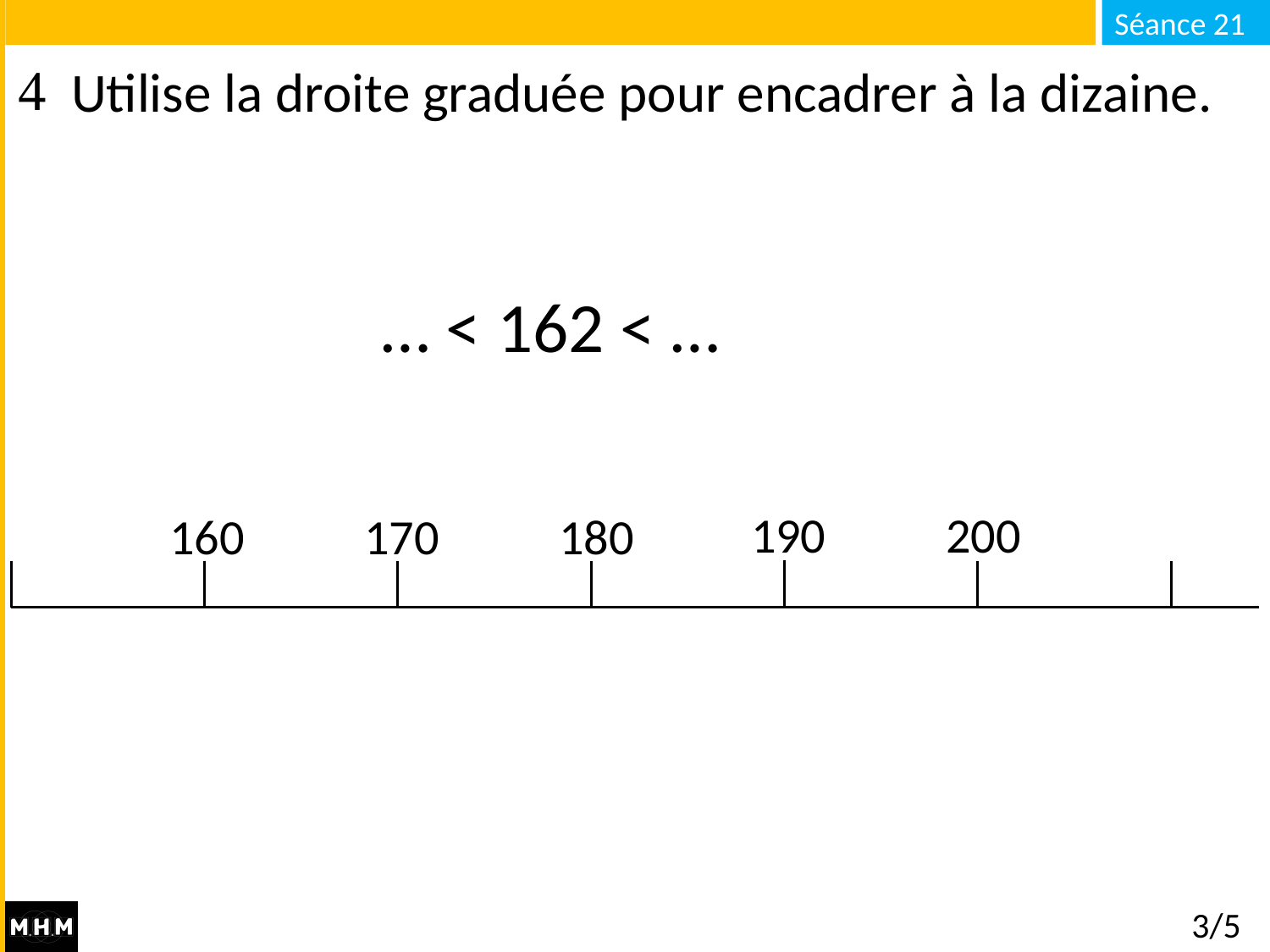

# Utilise la droite graduée pour encadrer à la dizaine.
… < 162 < …
190
200
160
170
180
3/5